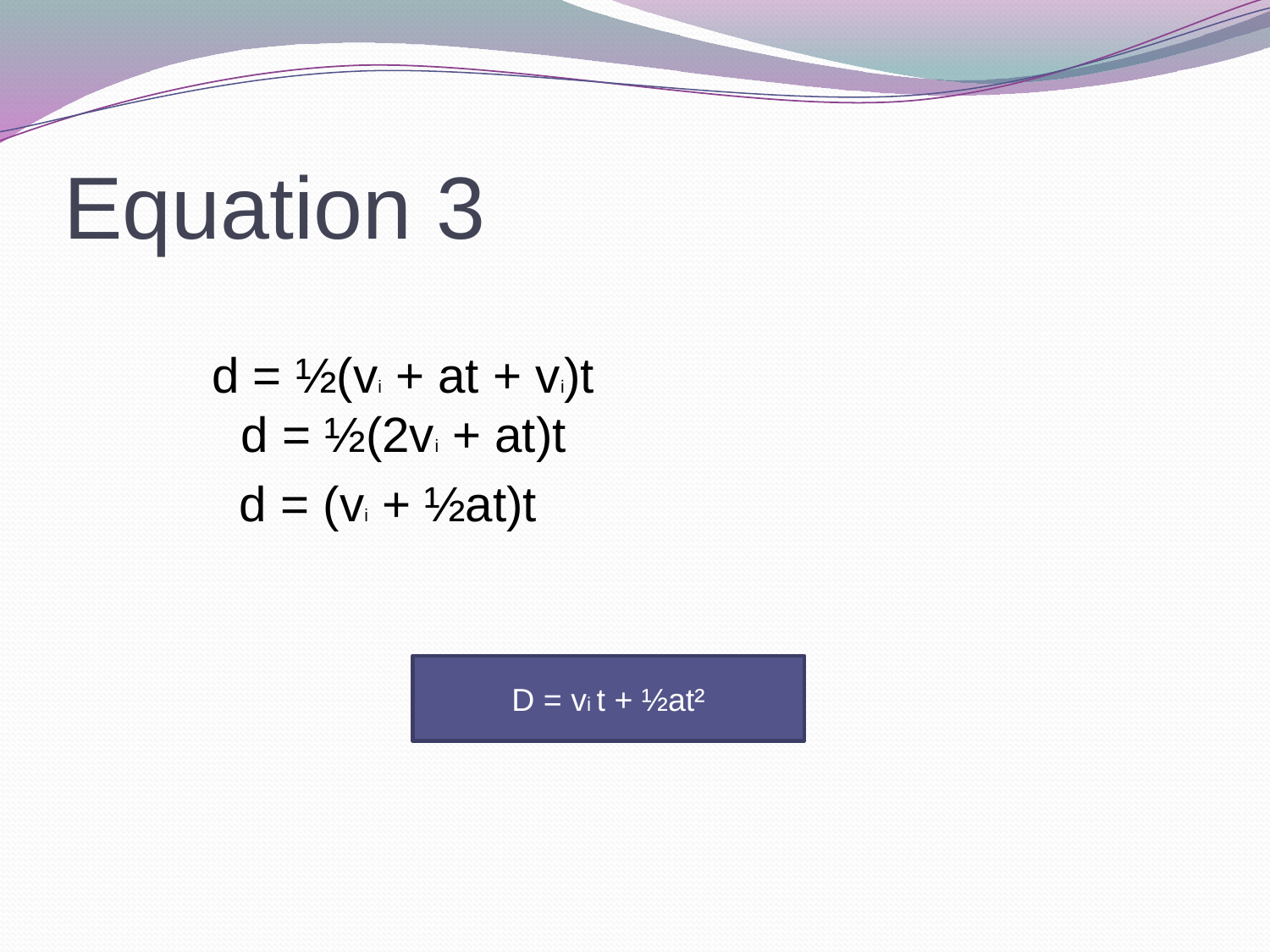

# Equation 3

d = ½(vi + at + vi)t
d = ½(2vi + at)t
  d = (vi + ½at)t
D = vi t + ½at²